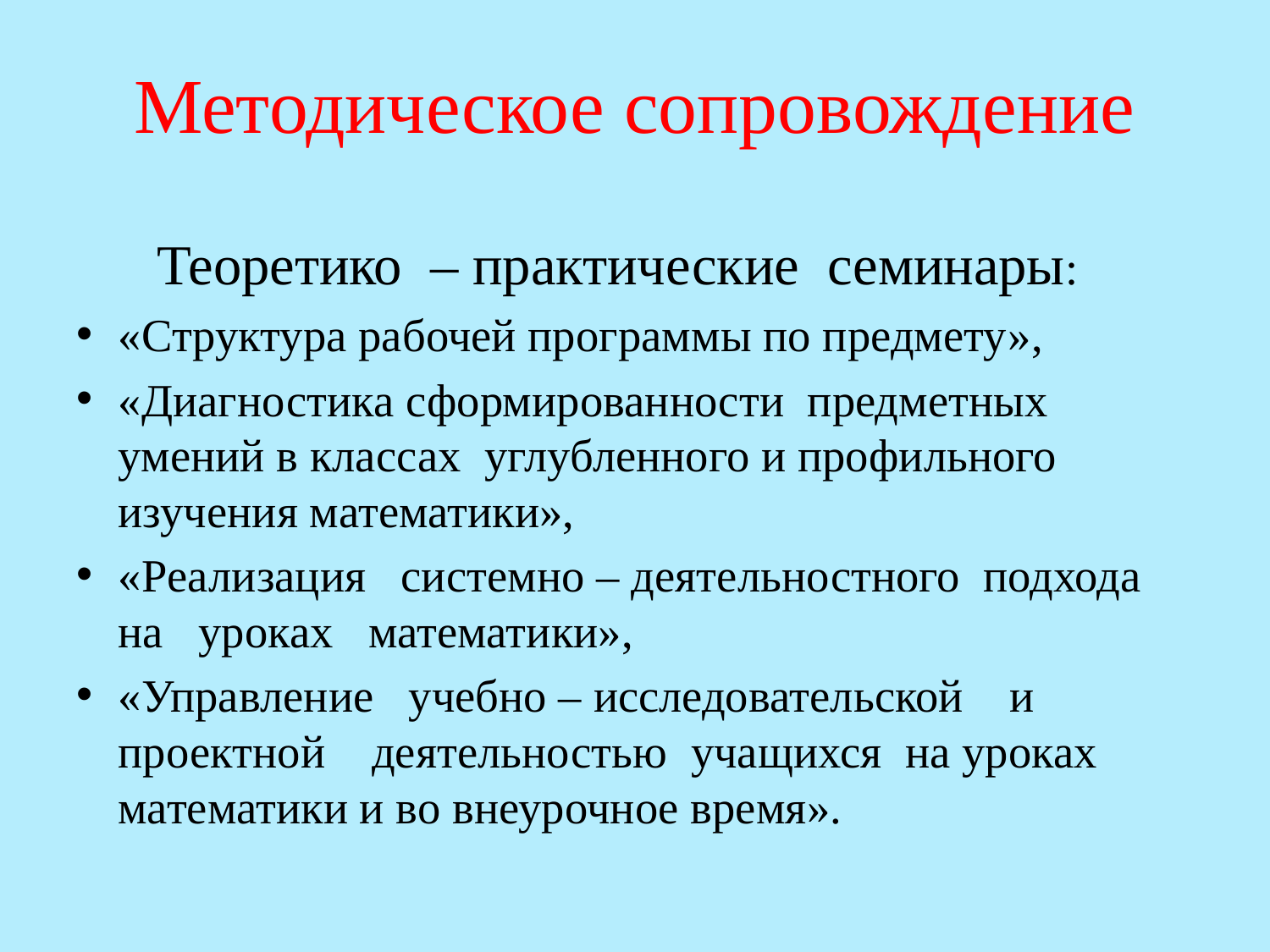

# Методическое сопровождение
Теоретико  – практические  семинары:
«Структура рабочей программы по предмету»,
«Диагностика сформированности  предметных умений в классах  углубленного и профильного  изучения математики»,
«Реализация   системно – деятельностного  подхода  на   уроках   математики»,
«Управление   учебно – исследовательской    и  проектной    деятельностью  учащихся  на уроках математики и во внеурочное время».